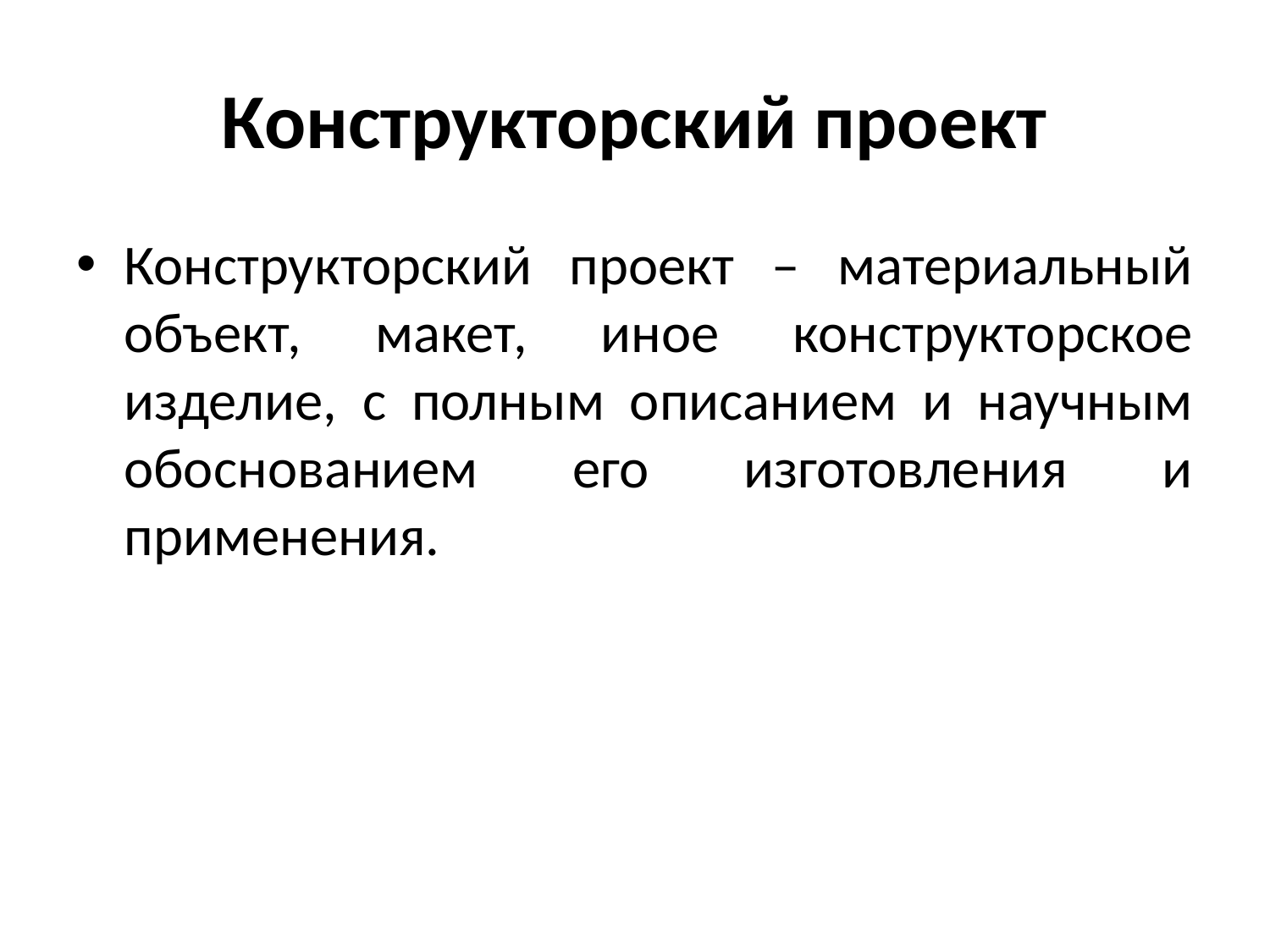

# Конструкторский проект
Конструкторский проект – материальный объект, макет, иное конструкторское изделие, с полным описанием и научным обоснованием его изготовления и применения.